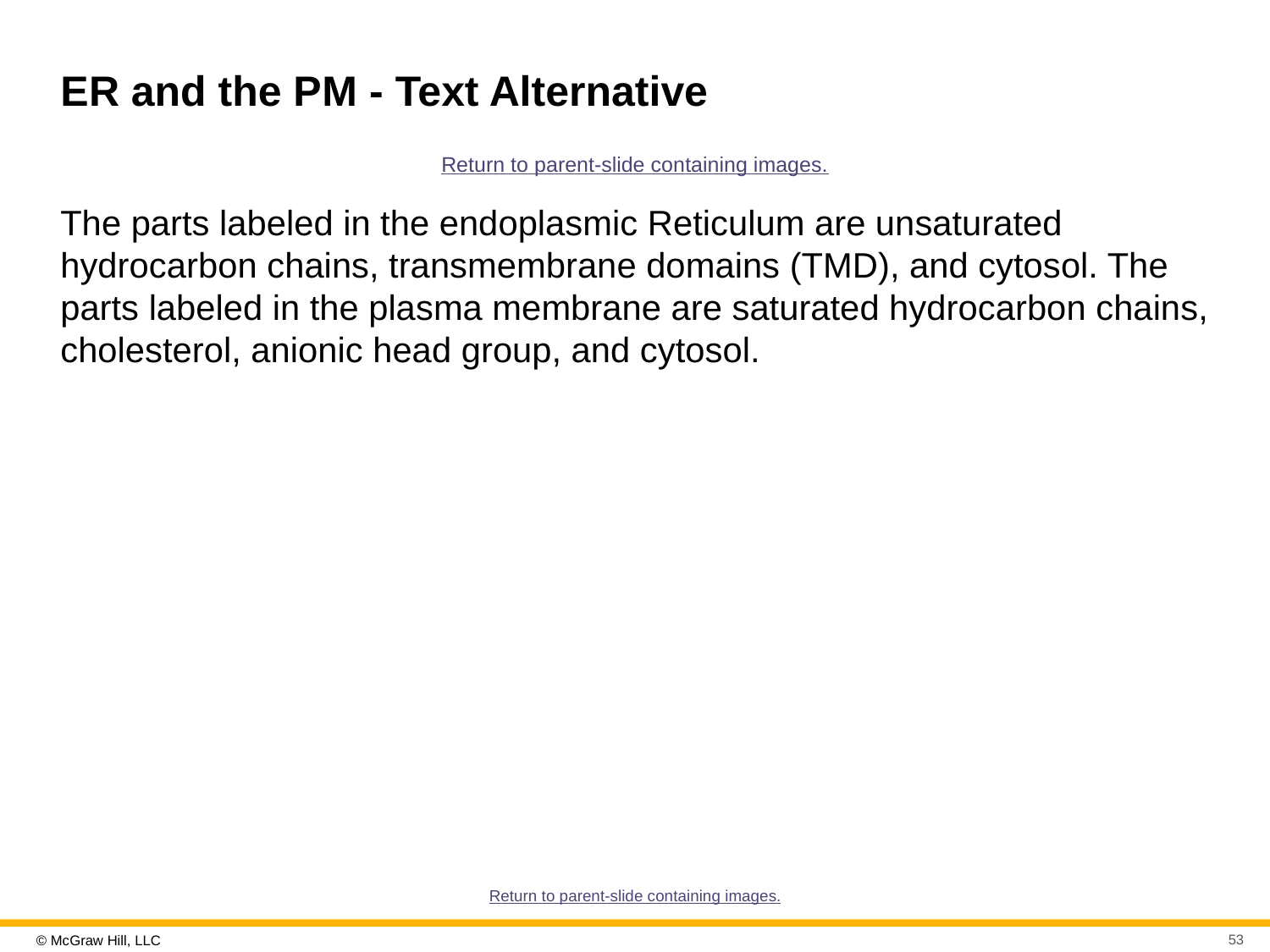

# E R and the P M - Text Alternative
Return to parent-slide containing images.
The parts labeled in the endoplasmic Reticulum are unsaturated hydrocarbon chains, transmembrane domains (TMD), and cytosol. The parts labeled in the plasma membrane are saturated hydrocarbon chains, cholesterol, anionic head group, and cytosol.
Return to parent-slide containing images.
53